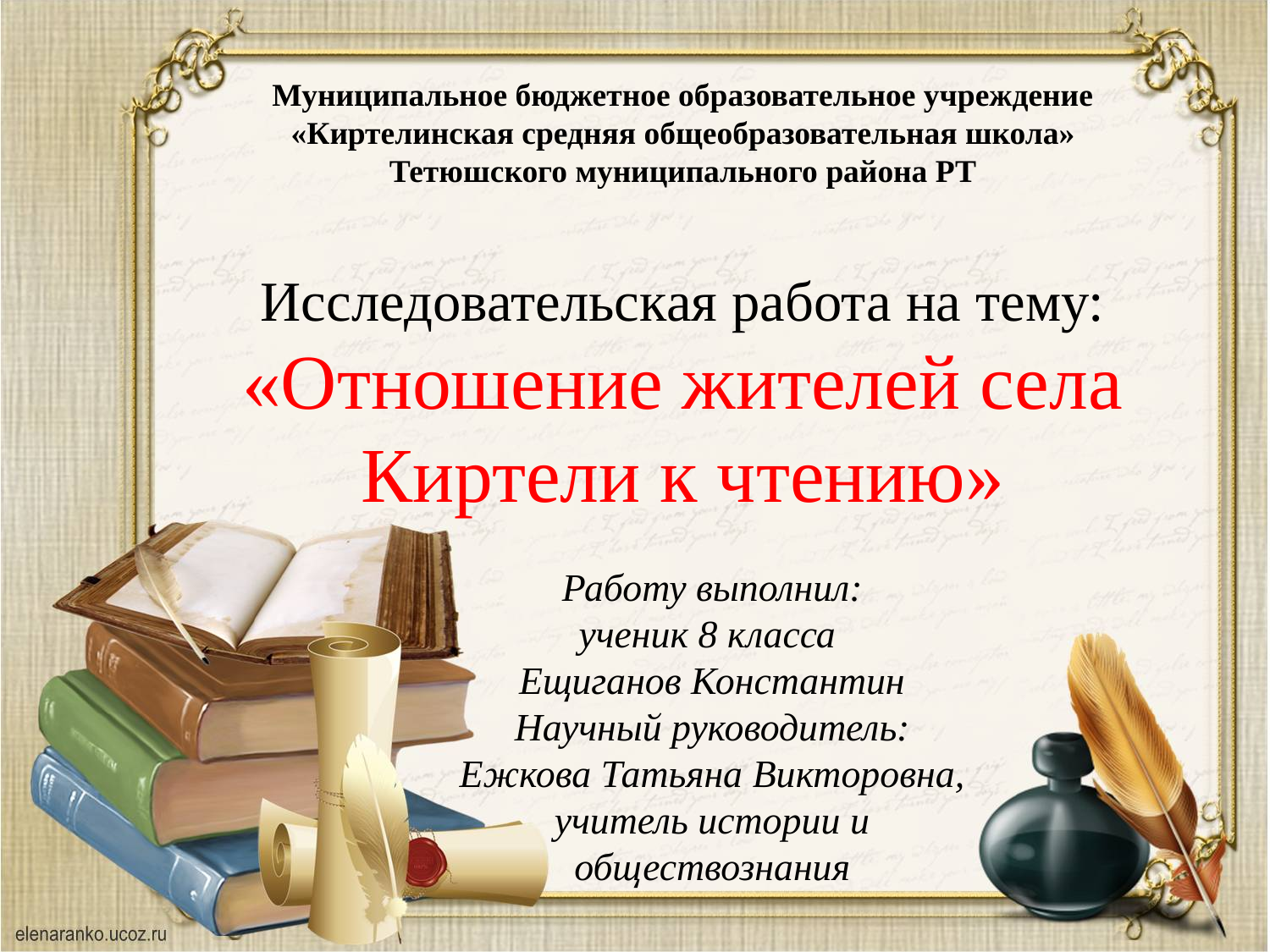

Муниципальное бюджетное образовательное учреждение «Киртелинская средняя общеобразовательная школа»
Тетюшского муниципального района РТ

Исследовательская работа на тему:
«Отношение жителей села Киртели к чтению»
Работу выполнил:
ученик 8 класса
Ещиганов Константин
Научный руководитель:
Ежкова Татьяна Викторовна,
учитель истории и обществознания